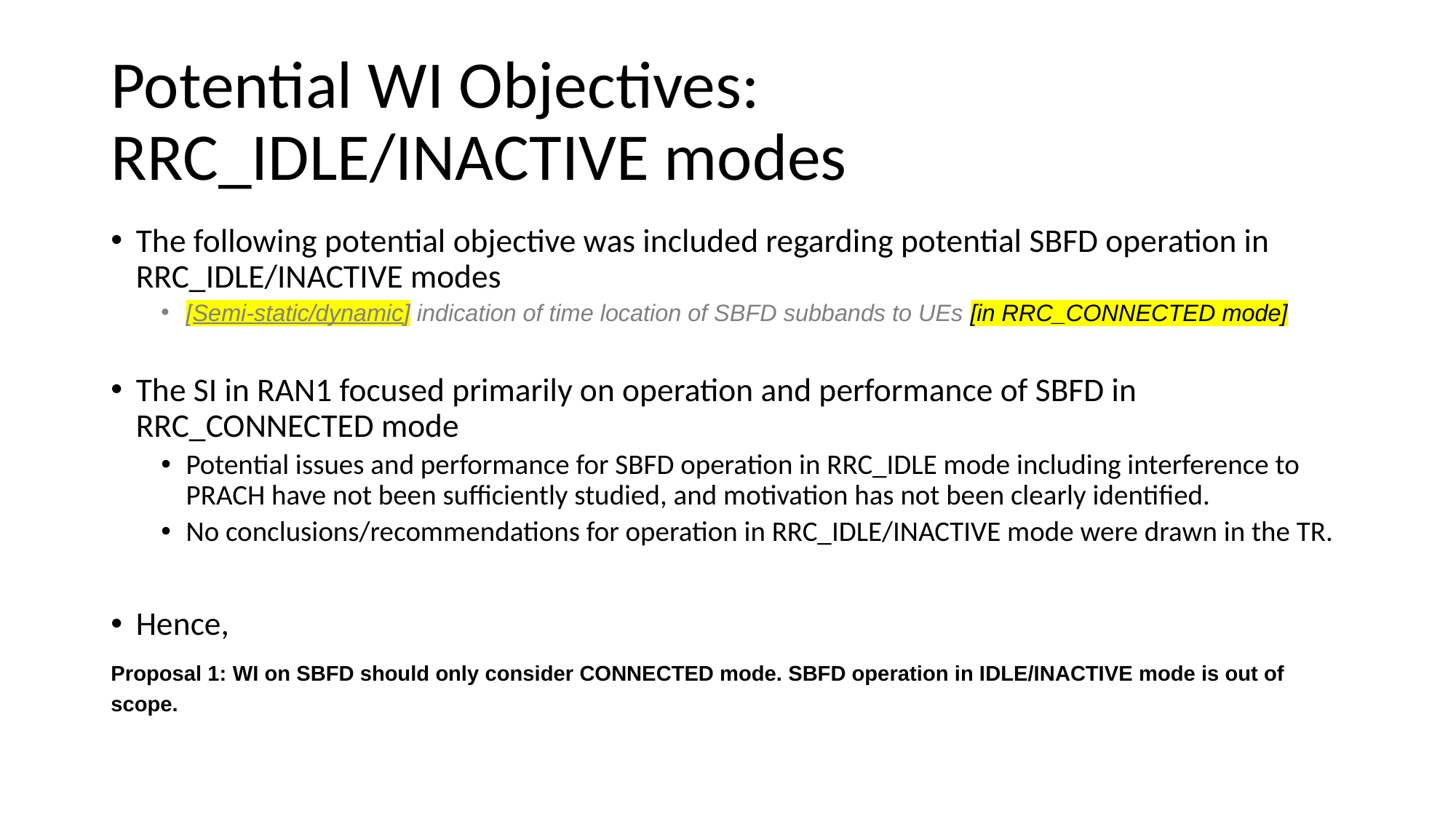

# Potential WI Objectives: RRC_IDLE/INACTIVE modes
The following potential objective was included regarding potential SBFD operation in RRC_IDLE/INACTIVE modes
[Semi-static/dynamic] indication of time location of SBFD subbands to UEs [in RRC_CONNECTED mode]

The SI in RAN1 focused primarily on operation and performance of SBFD in RRC_CONNECTED mode
Potential issues and performance for SBFD operation in RRC_IDLE mode including interference to PRACH have not been sufficiently studied, and motivation has not been clearly identified.
No conclusions/recommendations for operation in RRC_IDLE/INACTIVE mode were drawn in the TR.

Hence,
Proposal 1: WI on SBFD should only consider CONNECTED mode. SBFD operation in IDLE/INACTIVE mode is out of scope.